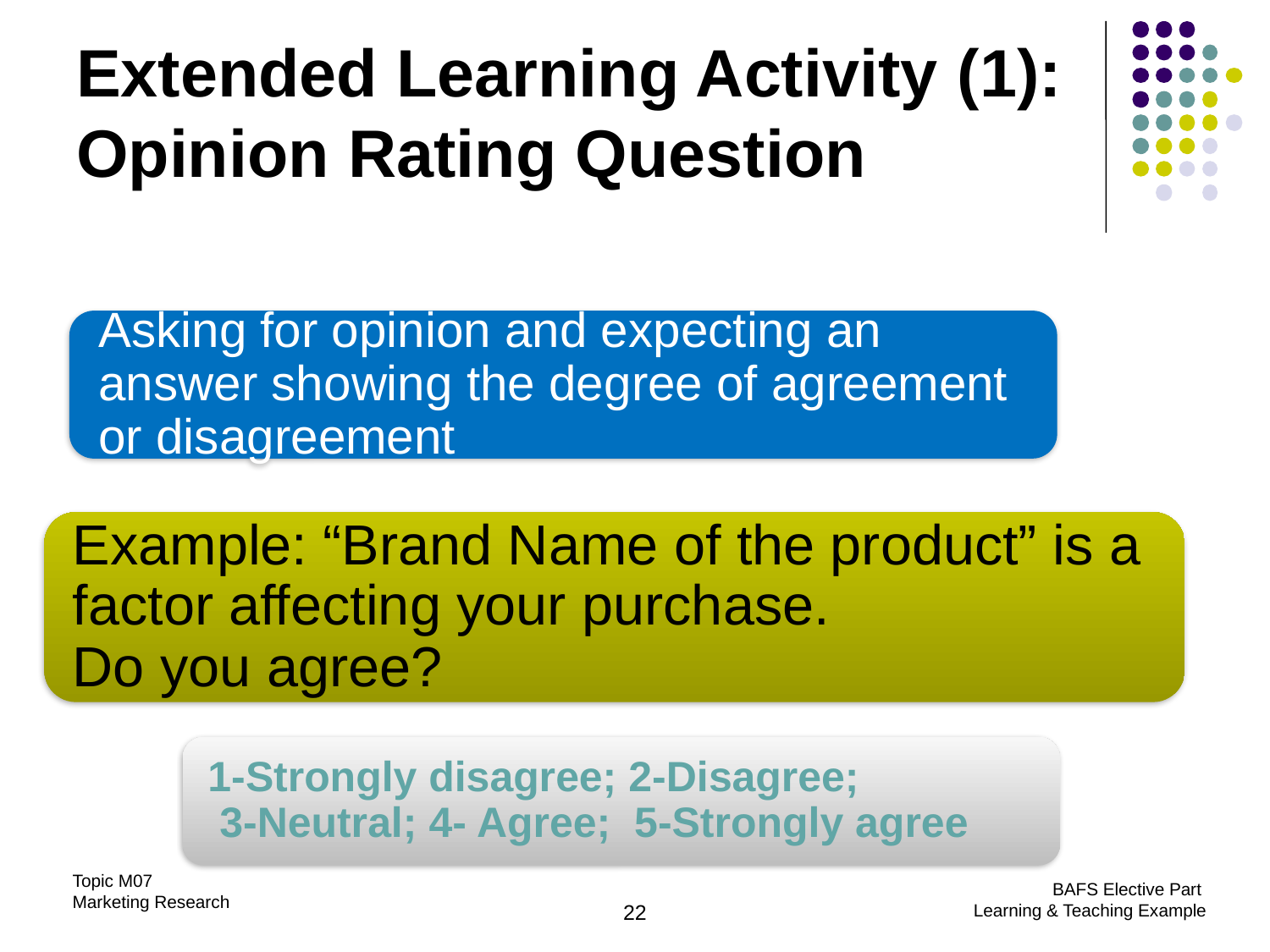

Extended Learning Activity (1): Opinion Rating Question
Asking for opinion and expecting an answer showing the degree of agreement or disagreement

Example: “Brand Name of the product” is a factor affecting your purchase.
Do you agree?
1-Strongly disagree; 2-Disagree;
 3-Neutral; 4- Agree;  5-Strongly agree

22